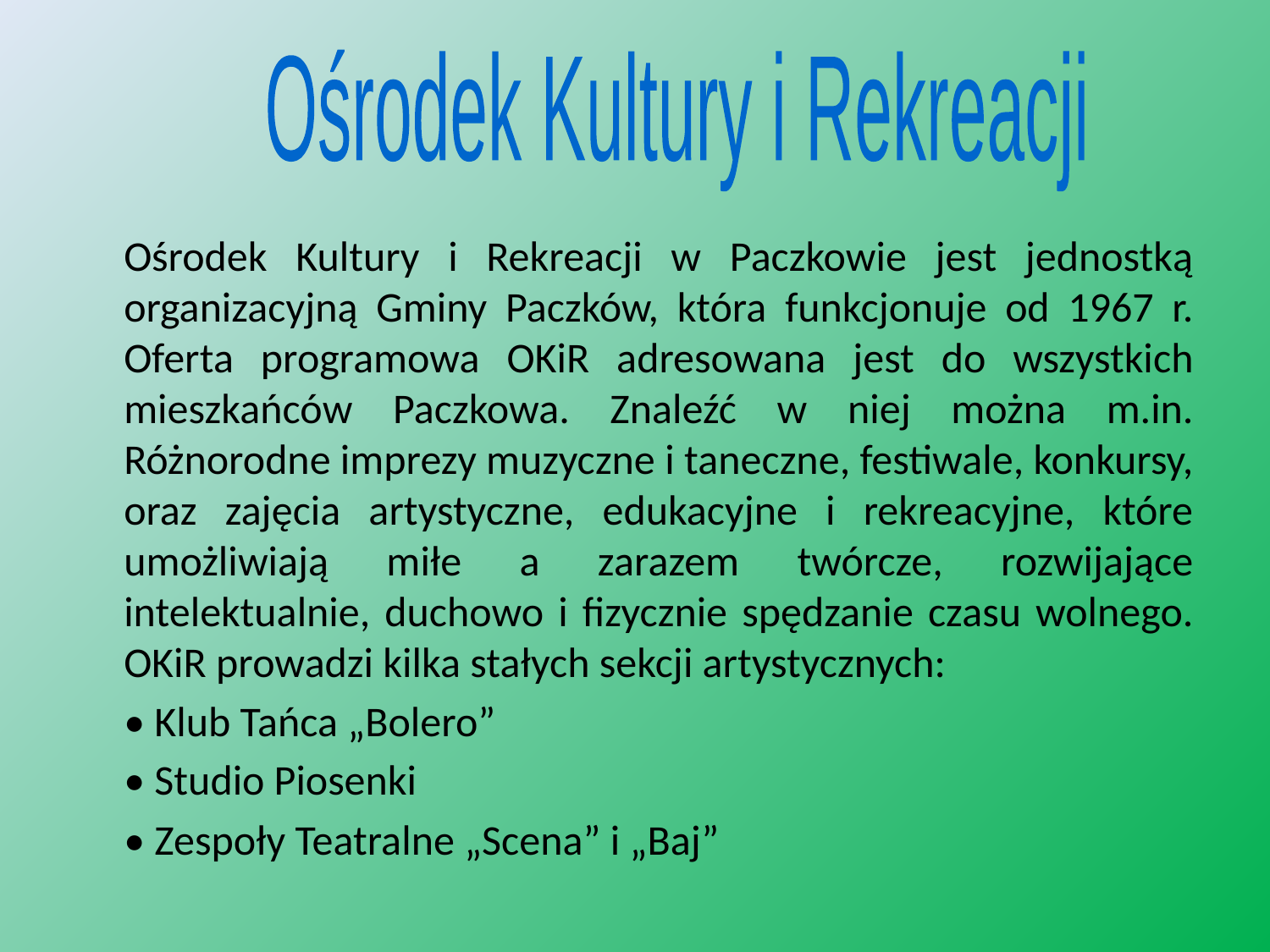

Ośrodek Kultury i Rekreacji
	Ośrodek Kultury i Rekreacji w Paczkowie jest jednostką organizacyjną Gminy Paczków, która funkcjonuje od 1967 r. Oferta programowa OKiR adresowana jest do wszystkich mieszkańców Paczkowa. Znaleźć w niej można m.in. Różnorodne imprezy muzyczne i taneczne, festiwale, konkursy, oraz zajęcia artystyczne, edukacyjne i rekreacyjne, które umożliwiają miłe a zarazem twórcze, rozwijające intelektualnie, duchowo i fizycznie spędzanie czasu wolnego. OKiR prowadzi kilka stałych sekcji artystycznych:
	• Klub Tańca „Bolero”
	• Studio Piosenki
	• Zespoły Teatralne „Scena” i „Baj”